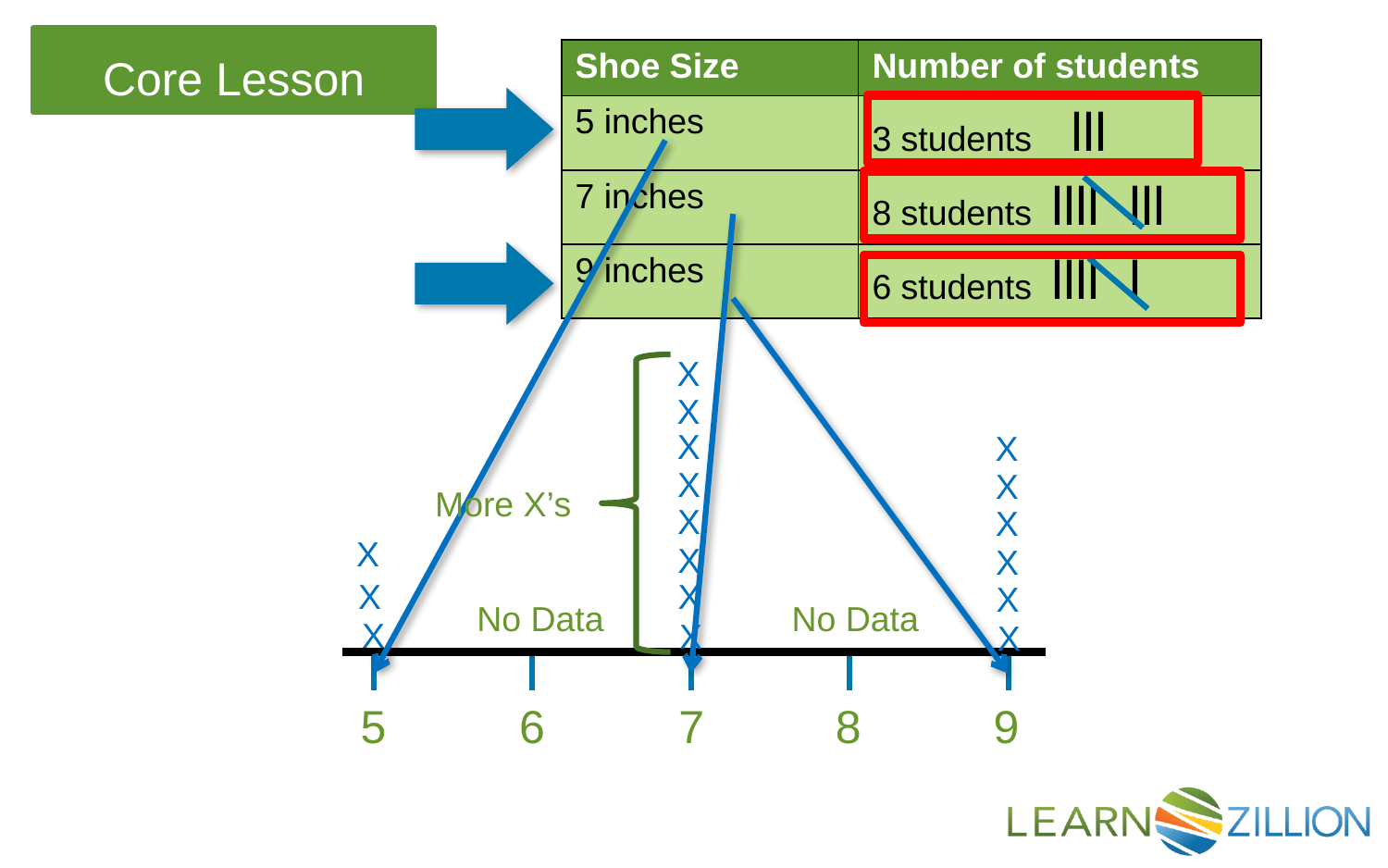

| Shoe Size | Number of students |
| --- | --- |
| 5 inches | 3 students lll |
| 7 inches | 8 students llll lll |
| 9 inches | 6 students llll l |

X

X
X
X
X
X
More X’s
X
X
X
X
X
X
X
X
No Data
No Data
X
X
X
5
6
7
8
9